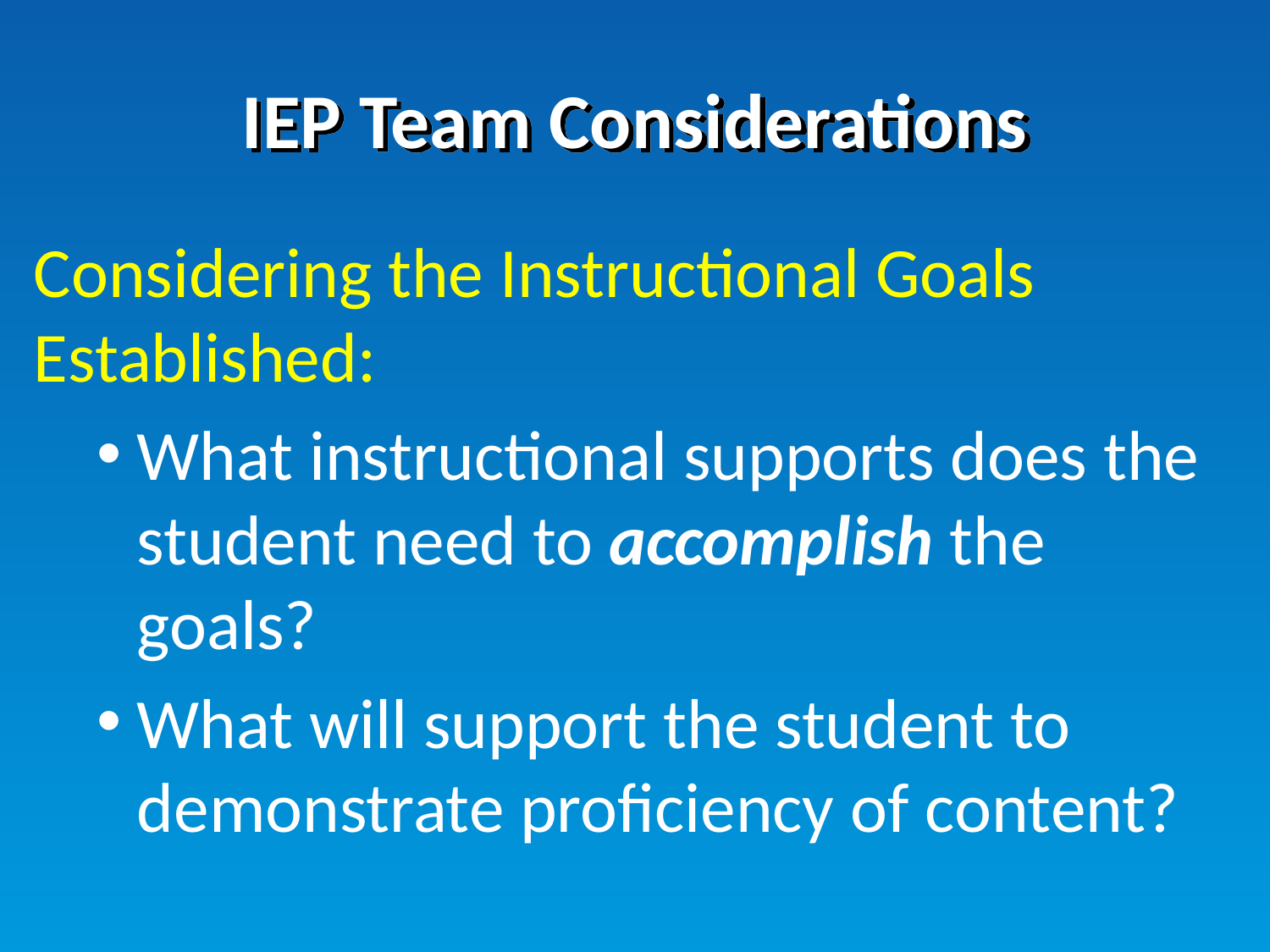

# IEP Team Considerations
Considering the Instructional Goals Established:
What instructional supports does the student need to accomplish the goals?
What will support the student to demonstrate proficiency of content?